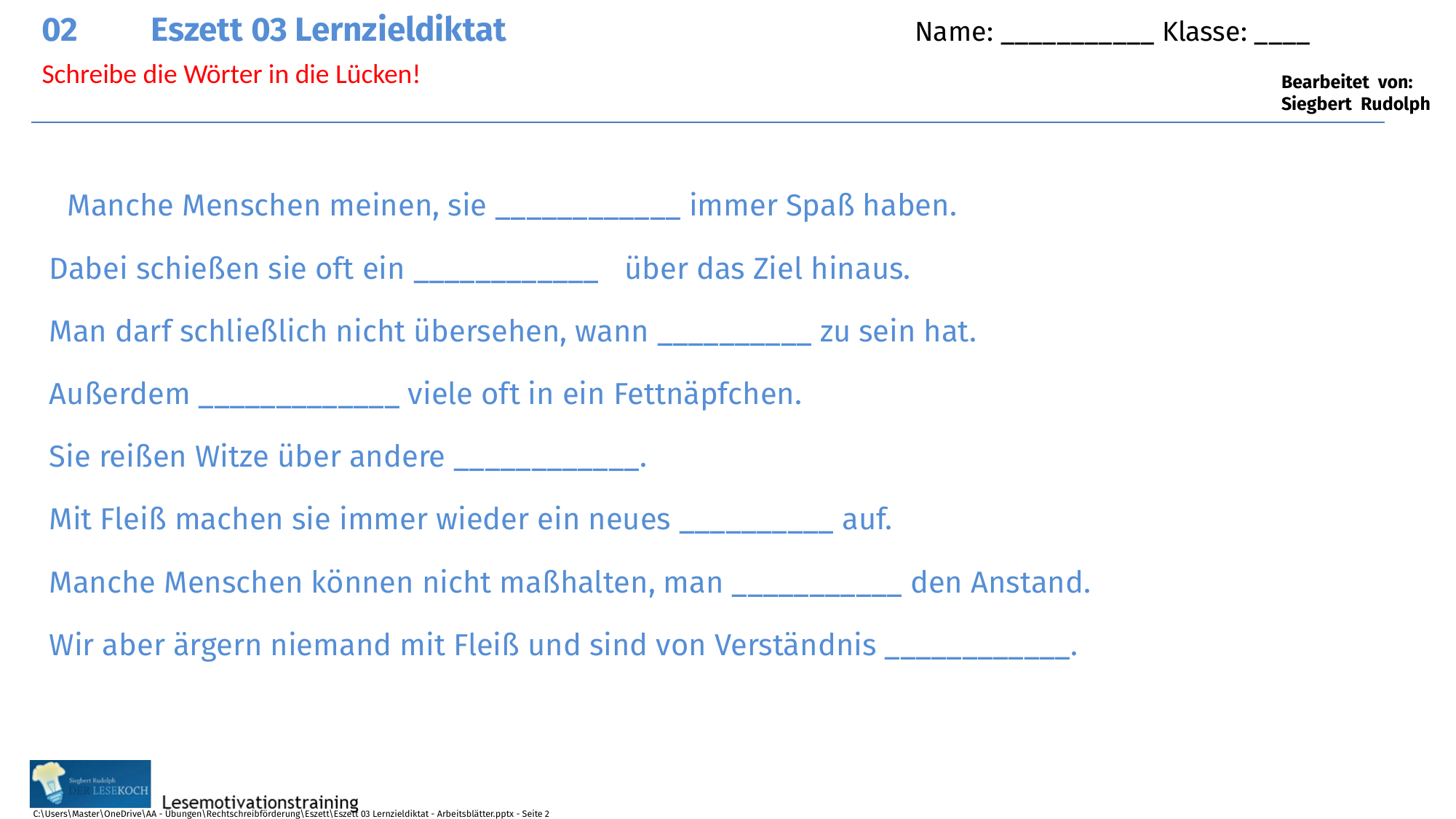

02	Eszett 03 Lernzieldiktat				Name: ___________ Klasse: ____
Schreibe die Wörter in die Lücken!
Manche Menschen meinen, sie ____________ immer Spaß haben.
Dabei schießen sie oft ein ____________b über das Ziel hinaus.
Man darf schließlich nicht übersehen, wann __________ zu sein hat.
Außerdem _____________ viele oft in ein Fettnäpfchen.
Sie reißen Witze über andere ____________.
Mit Fleiß machen sie immer wieder ein neues __________ auf.
Manche Menschen können nicht maßhalten, man ___________ den Anstand.
Wir aber ärgern niemand mit Fleiß und sind von Verständnis ____________.

C:\Users\Master\OneDrive\AA - Übungen\Rechtschreibförderung\Eszett\Eszett 03 Lernzieldiktat - Arbeitsblätter.pptx - Seite 2